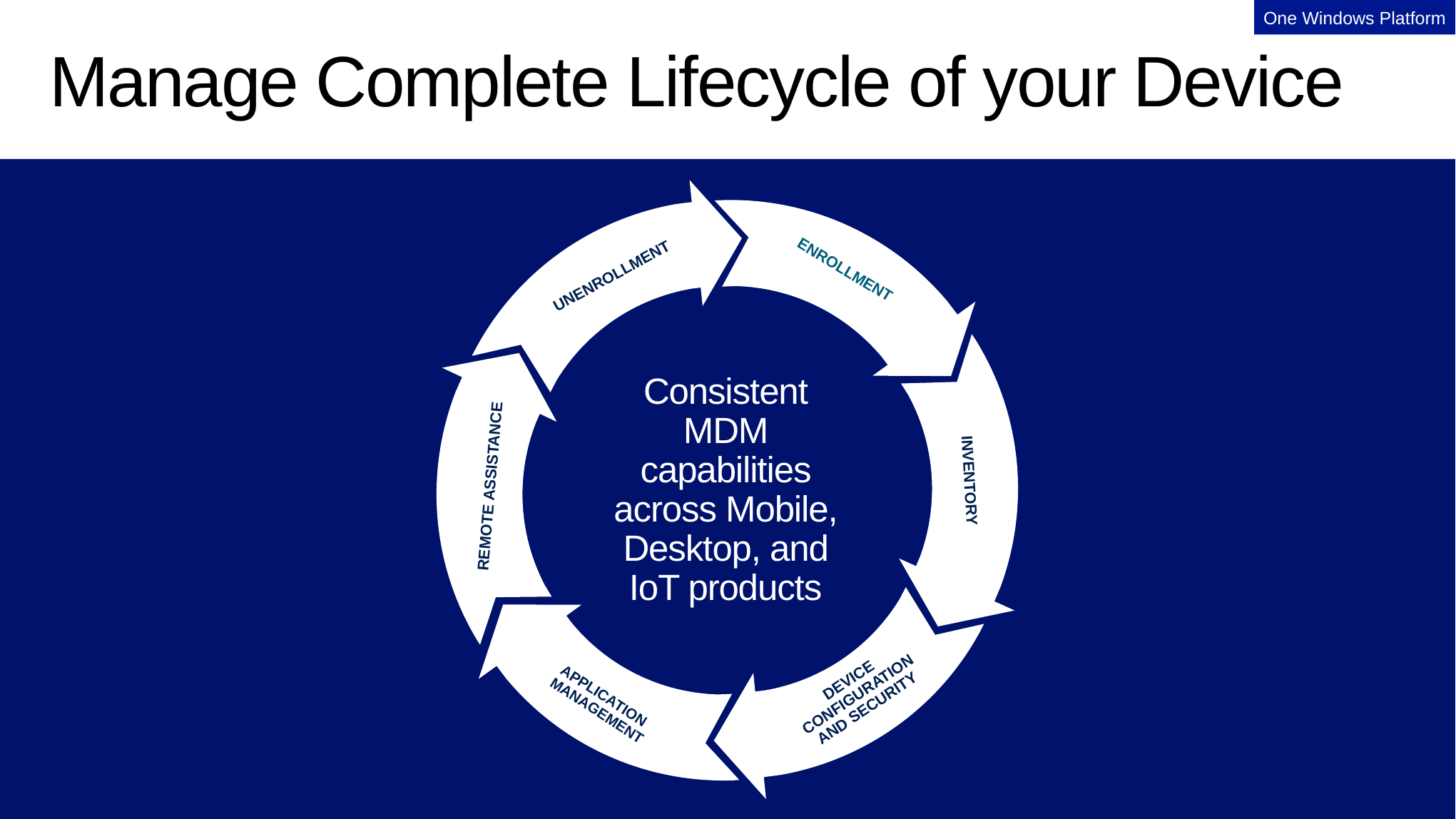

One Windows Platform
# Manage Complete Lifecycle of your Device

ENROLLMENT
UNENROLLMENT
INVENTORY
REMOTE ASSISTANCE
DEVICE CONFIGURATION AND SECURITY
APPLICATION  MANAGEMENT

Consistent MDM capabilities across Mobile, Desktop, and IoT products